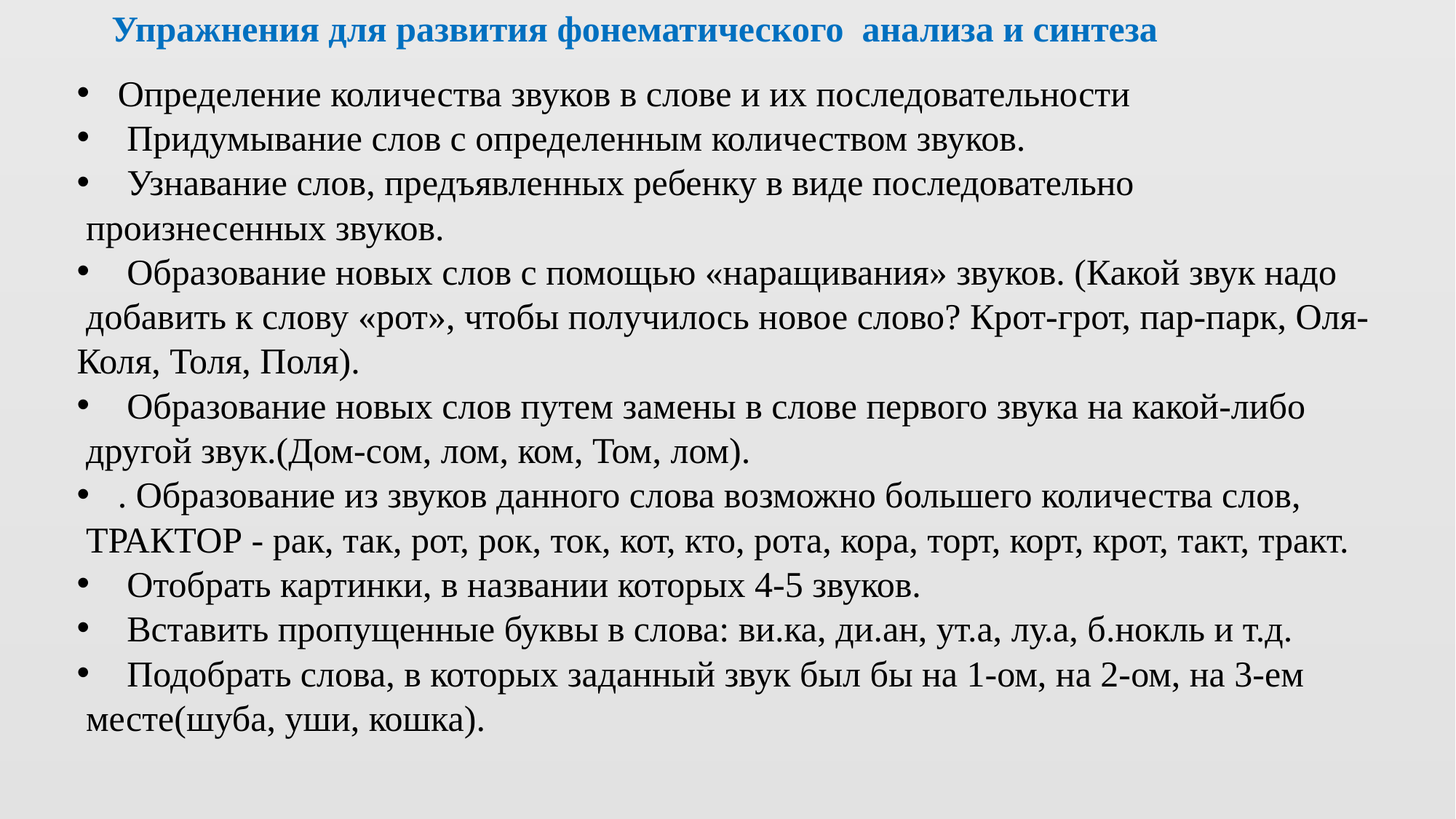

Упражнения для развития фонематического  анализа и синтеза
Определение количества звуков в слове и их последовательности

 Придумывание слов с определенным количеством звуков.

 Узнавание слов, предъявленных ребенку в виде последовательно

 произнесенных звуков.

 Образование новых слов с помощью «наращивания» звуков. (Какой звук надо

 добавить к слову «рот», чтобы получилось новое слово? Крот-грот, пар-парк, Оля-

Коля, Толя, Поля).

 Образование новых слов путем замены в слове первого звука на какой-либо

 другой звук.(Дом-сом, лом, ком, Том, лом).

. Образование из звуков данного слова возможно большего количества слов,

 ТРАКТОР - рак, так, рот, рок, ток, кот, кто, рота, кора, торт, корт, крот, такт, тракт.

 Отобрать картинки, в названии которых 4-5 звуков.

 Вставить пропущенные буквы в слова: ви.ка, ди.ан, ут.а, лу.а, б.нокль и т.д.

 Подобрать слова, в которых заданный звук был бы на 1-ом, на 2-ом, на 3-ем

 месте(шуба, уши, кошка).